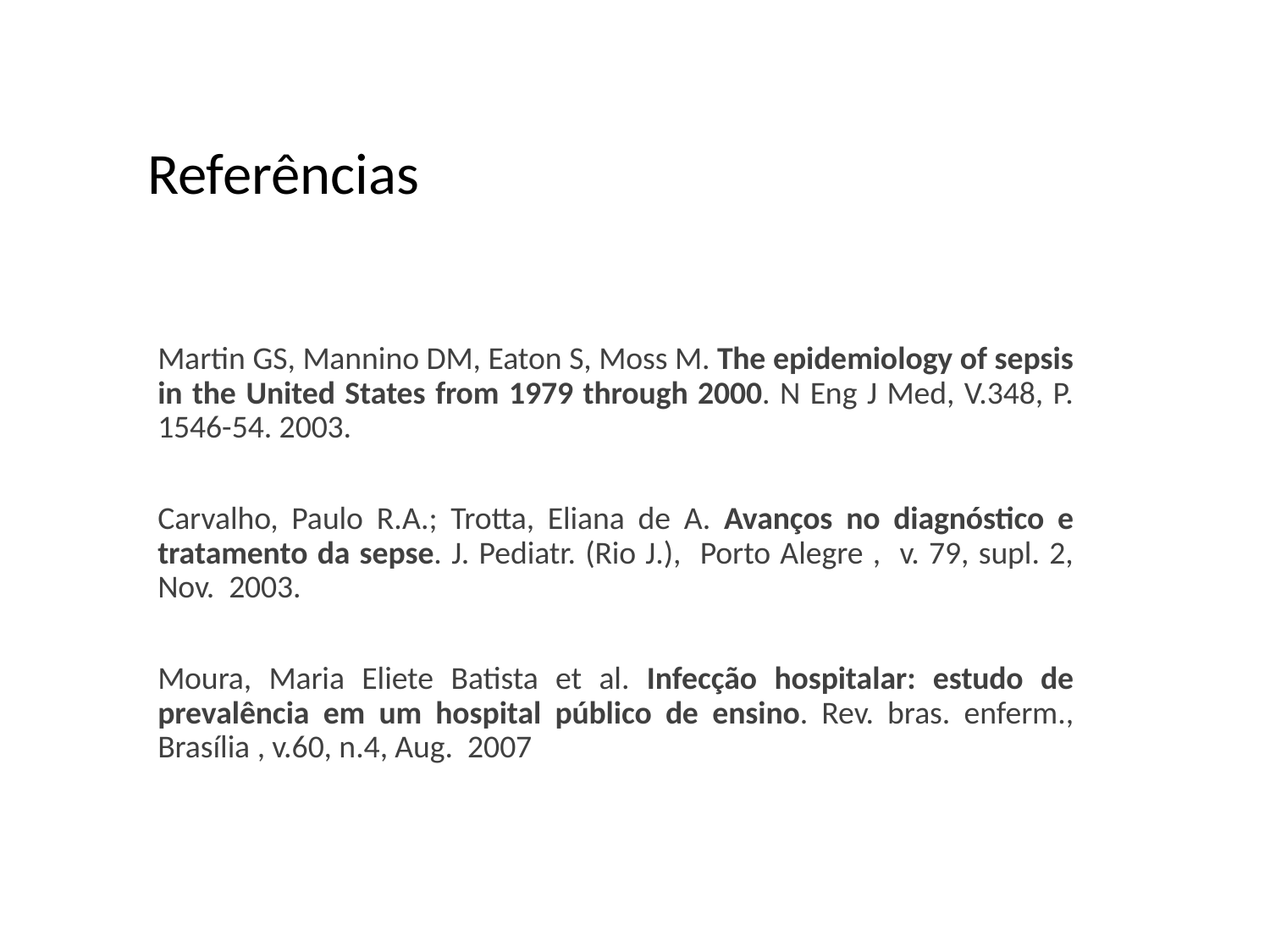

# Referências

Martin GS, Mannino DM, Eaton S, Moss M. The epidemiology of sepsis in the United States from 1979 through 2000. N Eng J Med, V.348, P. 1546-54. 2003.

Carvalho, Paulo R.A.; Trotta, Eliana de A. Avanços no diagnóstico e tratamento da sepse. J. Pediatr. (Rio J.),  Porto Alegre ,  v. 79, supl. 2, Nov.  2003.

Moura, Maria Eliete Batista et al. Infecção hospitalar: estudo de prevalência em um hospital público de ensino. Rev. bras. enferm., Brasília , v.60, n.4, Aug.  2007